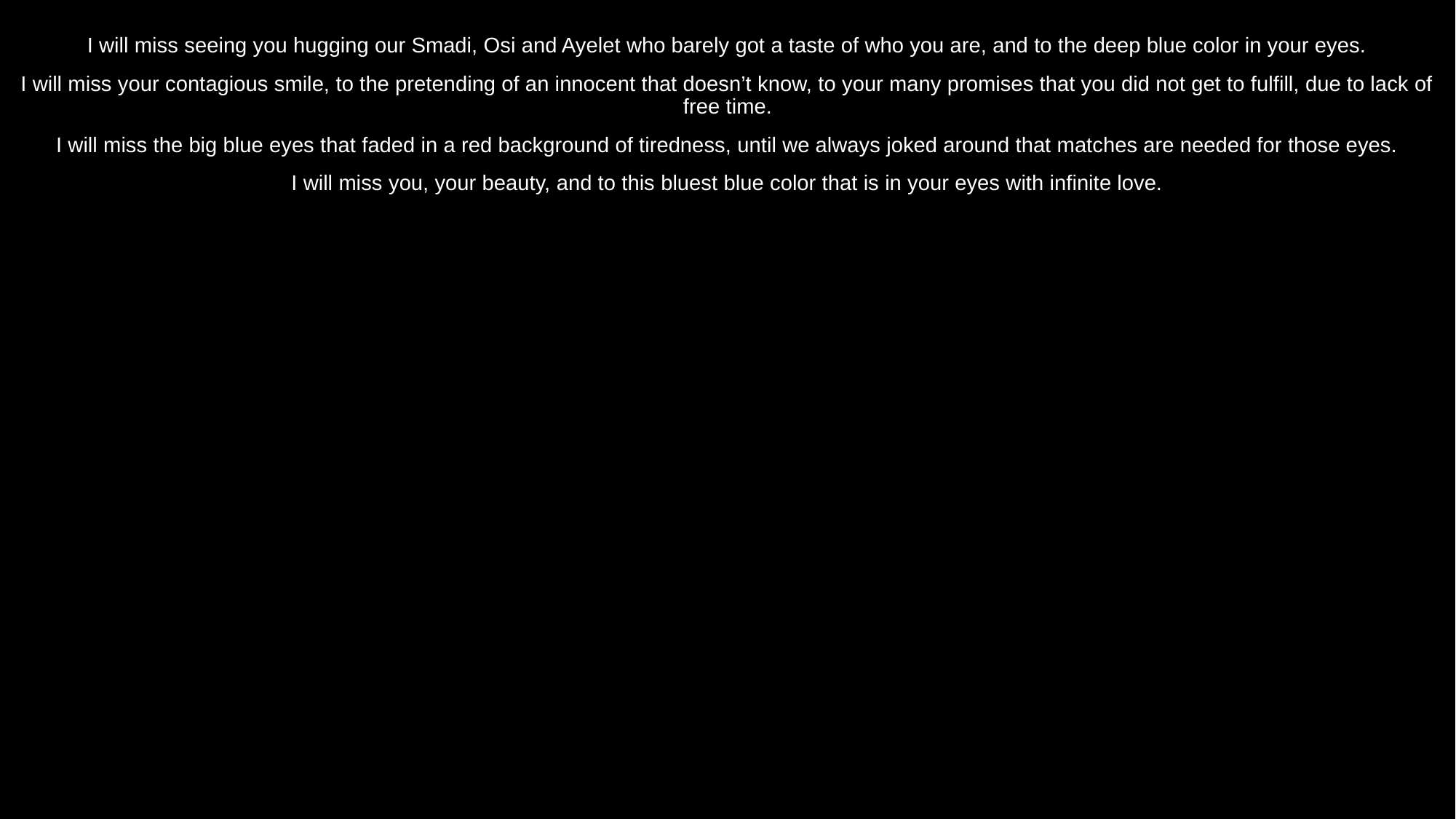

I will miss seeing you hugging our Smadi, Osi and Ayelet who barely got a taste of who you are, and to the deep blue color in your eyes.
I will miss your contagious smile, to the pretending of an innocent that doesn’t know, to your many promises that you did not get to fulfill, due to lack of free time.
I will miss the big blue eyes that faded in a red background of tiredness, until we always joked around that matches are needed for those eyes.
I will miss you, your beauty, and to this bluest blue color that is in your eyes with infinite love.